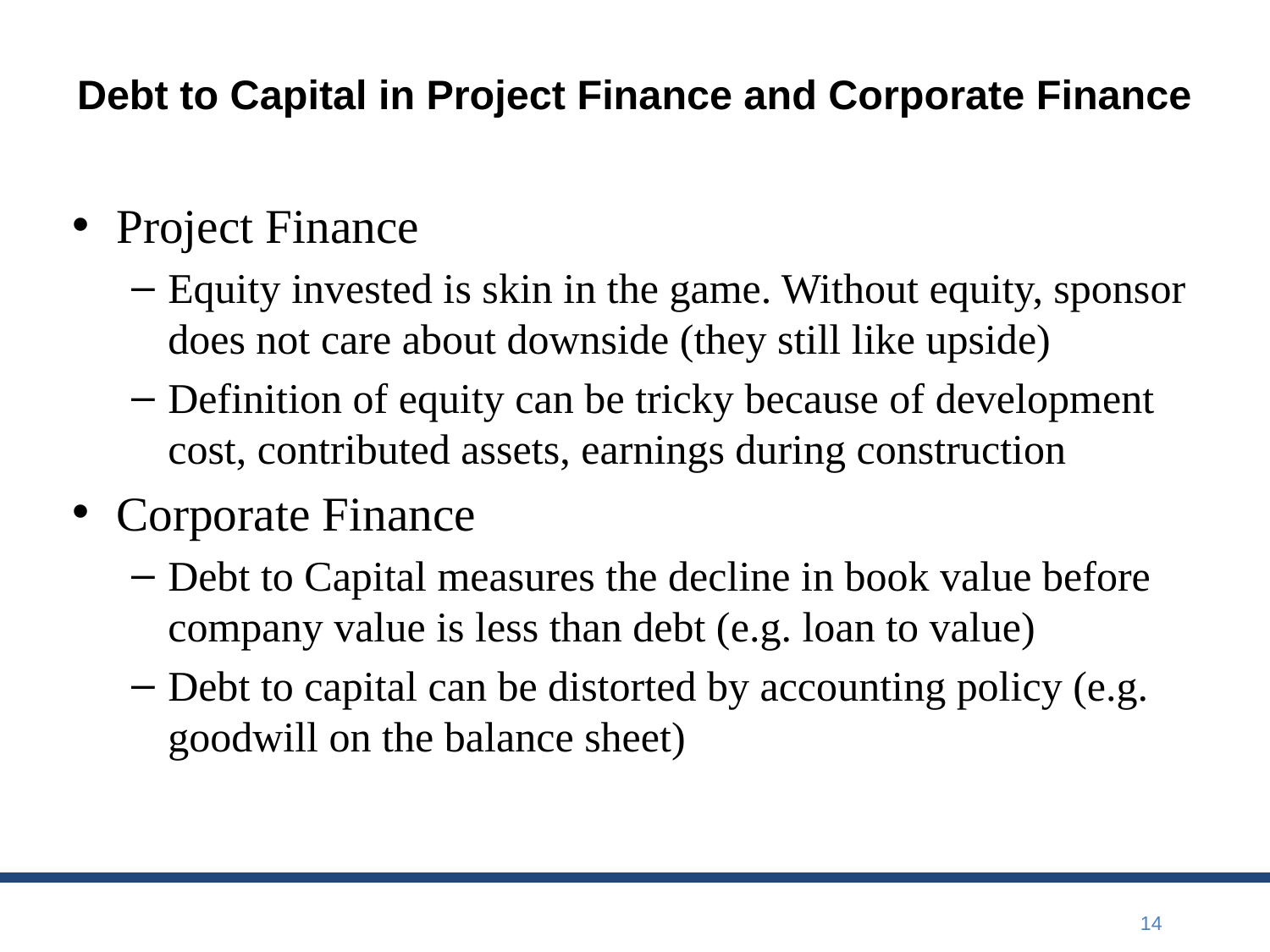

# Debt to Capital in Project Finance and Corporate Finance
Project Finance
Equity invested is skin in the game. Without equity, sponsor does not care about downside (they still like upside)
Definition of equity can be tricky because of development cost, contributed assets, earnings during construction
Corporate Finance
Debt to Capital measures the decline in book value before company value is less than debt (e.g. loan to value)
Debt to capital can be distorted by accounting policy (e.g. goodwill on the balance sheet)